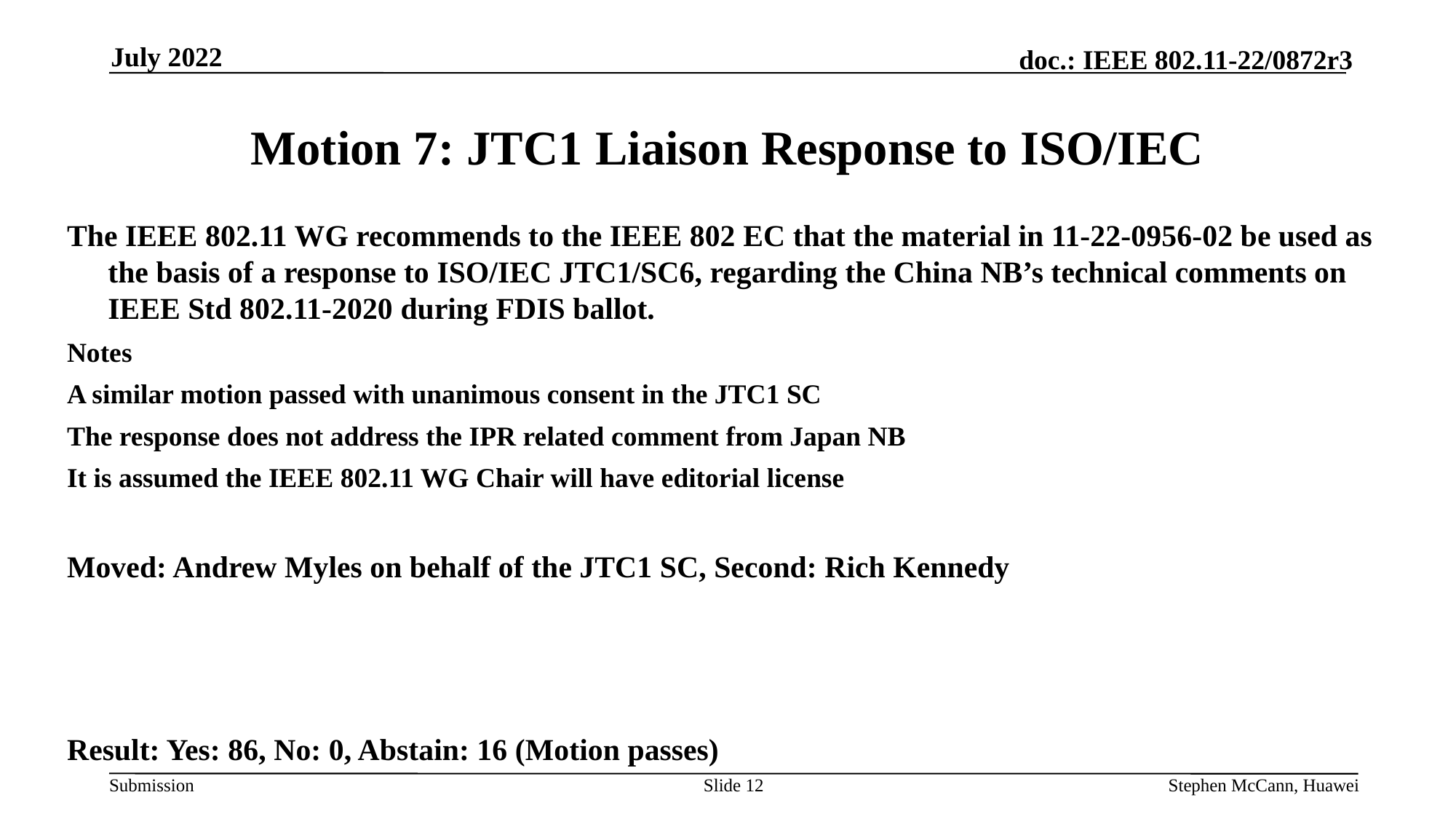

July 2022
# Motion 7: JTC1 Liaison Response to ISO/IEC
The IEEE 802.11 WG recommends to the IEEE 802 EC that the material in 11-22-0956-02 be used as the basis of a response to ISO/IEC JTC1/SC6, regarding the China NB’s technical comments on IEEE Std 802.11-2020 during FDIS ballot.
Notes
A similar motion passed with unanimous consent in the JTC1 SC
The response does not address the IPR related comment from Japan NB
It is assumed the IEEE 802.11 WG Chair will have editorial license

Moved: Andrew Myles on behalf of the JTC1 SC, Second: Rich Kennedy

Result: Yes: 86, No: 0, Abstain: 16 (Motion passes)

Slide 12
Stephen McCann, Huawei